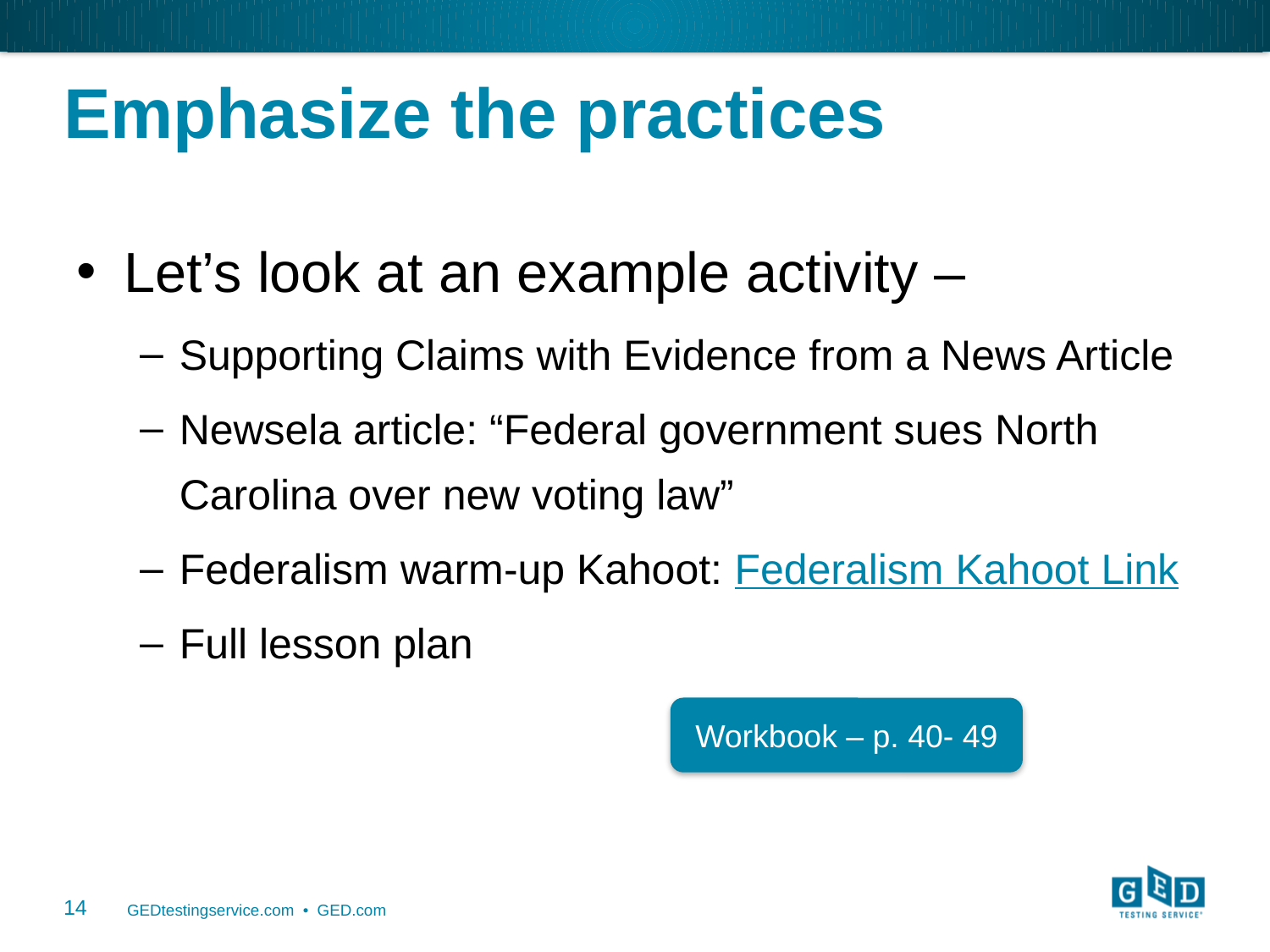

# Emphasize the practices
Let’s look at an example activity –
Supporting Claims with Evidence from a News Article
Newsela article: “Federal government sues North Carolina over new voting law”
Federalism warm-up Kahoot: Federalism Kahoot Link
Full lesson plan
Workbook – p. 40- 49
14